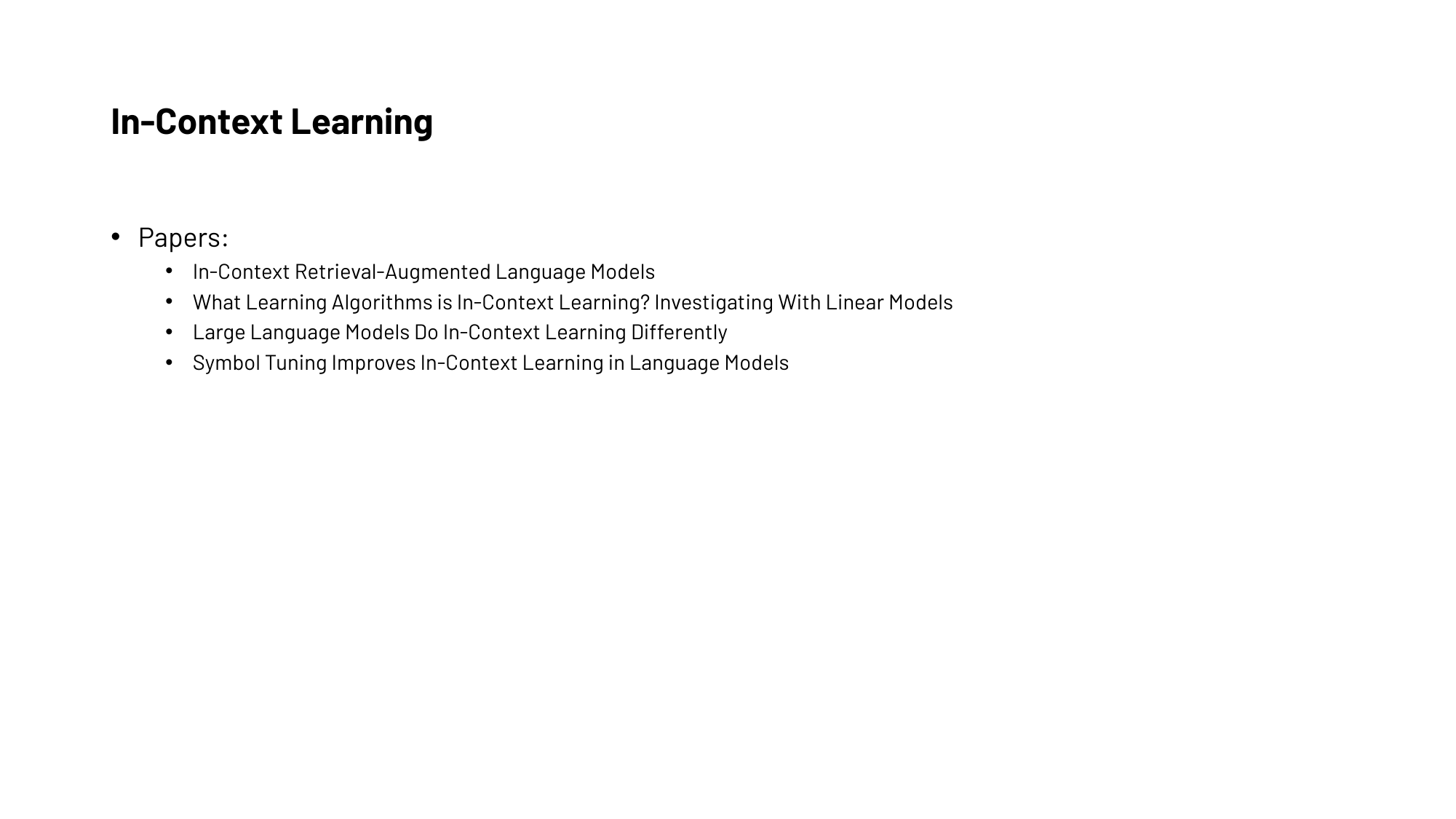

# In-Context Learning
Papers:
In-Context Retrieval-Augmented Language Models
What Learning Algorithms is In-Context Learning? Investigating With Linear Models
Large Language Models Do In-Context Learning Differently
Symbol Tuning Improves In-Context Learning in Language Models